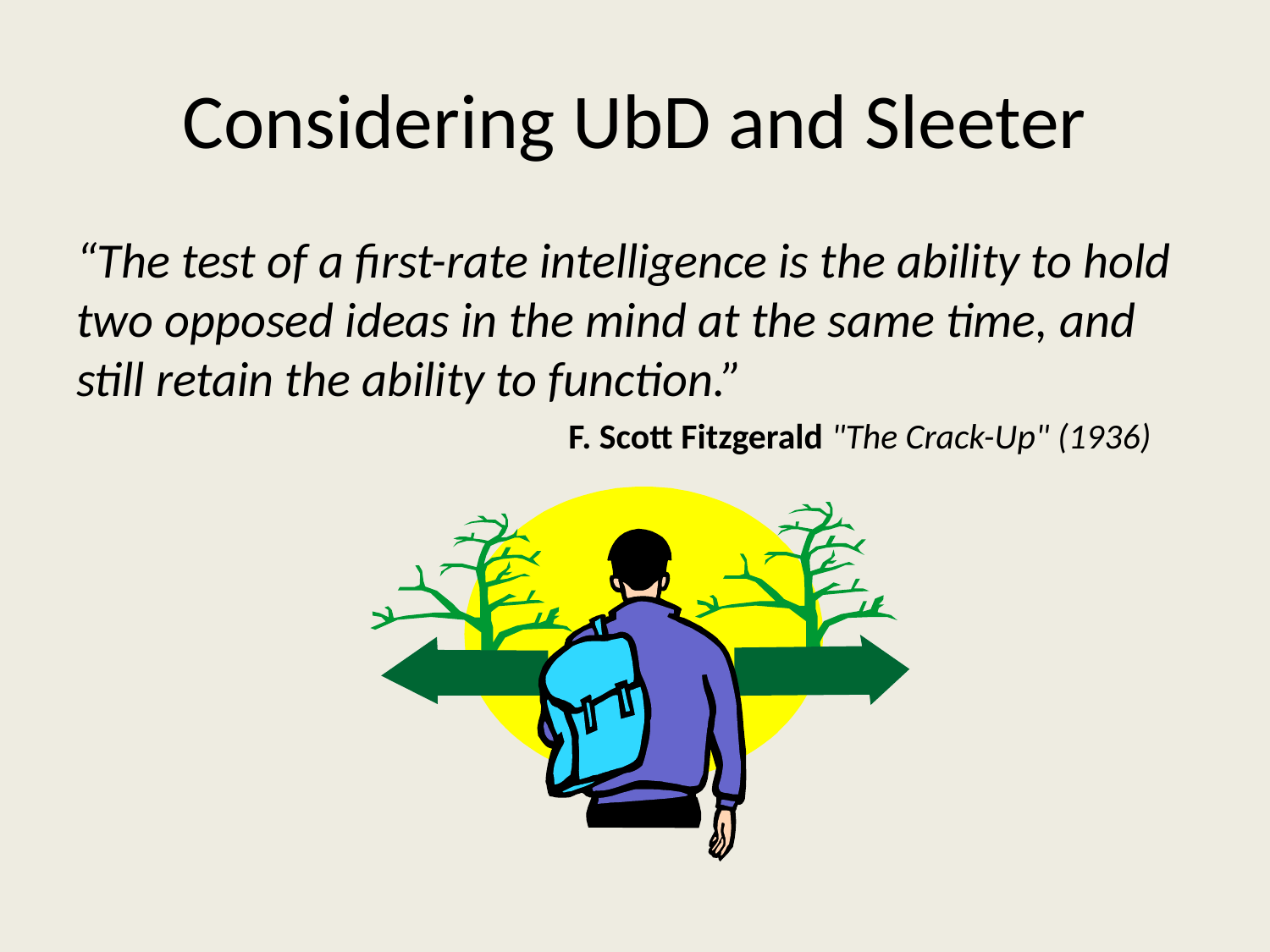

# Considering UbD and Sleeter
“The test of a first-rate intelligence is the ability to hold two opposed ideas in the mind at the same time, and still retain the ability to function.”
F. Scott Fitzgerald "The Crack-Up" (1936)